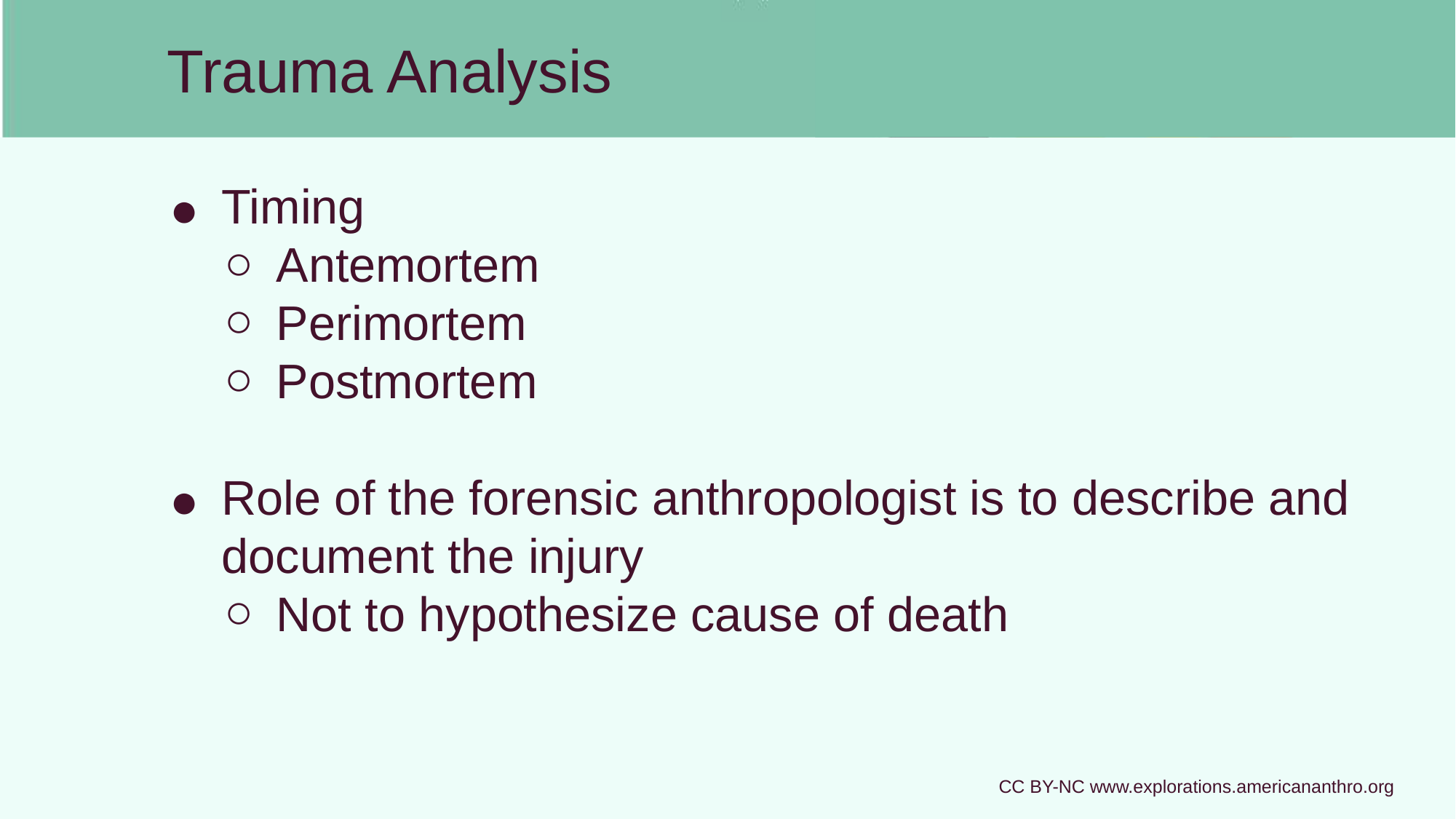

# Trauma Analysis
Timing
Antemortem
Perimortem
Postmortem

Role of the forensic anthropologist is to describe and document the injury
Not to hypothesize cause of death